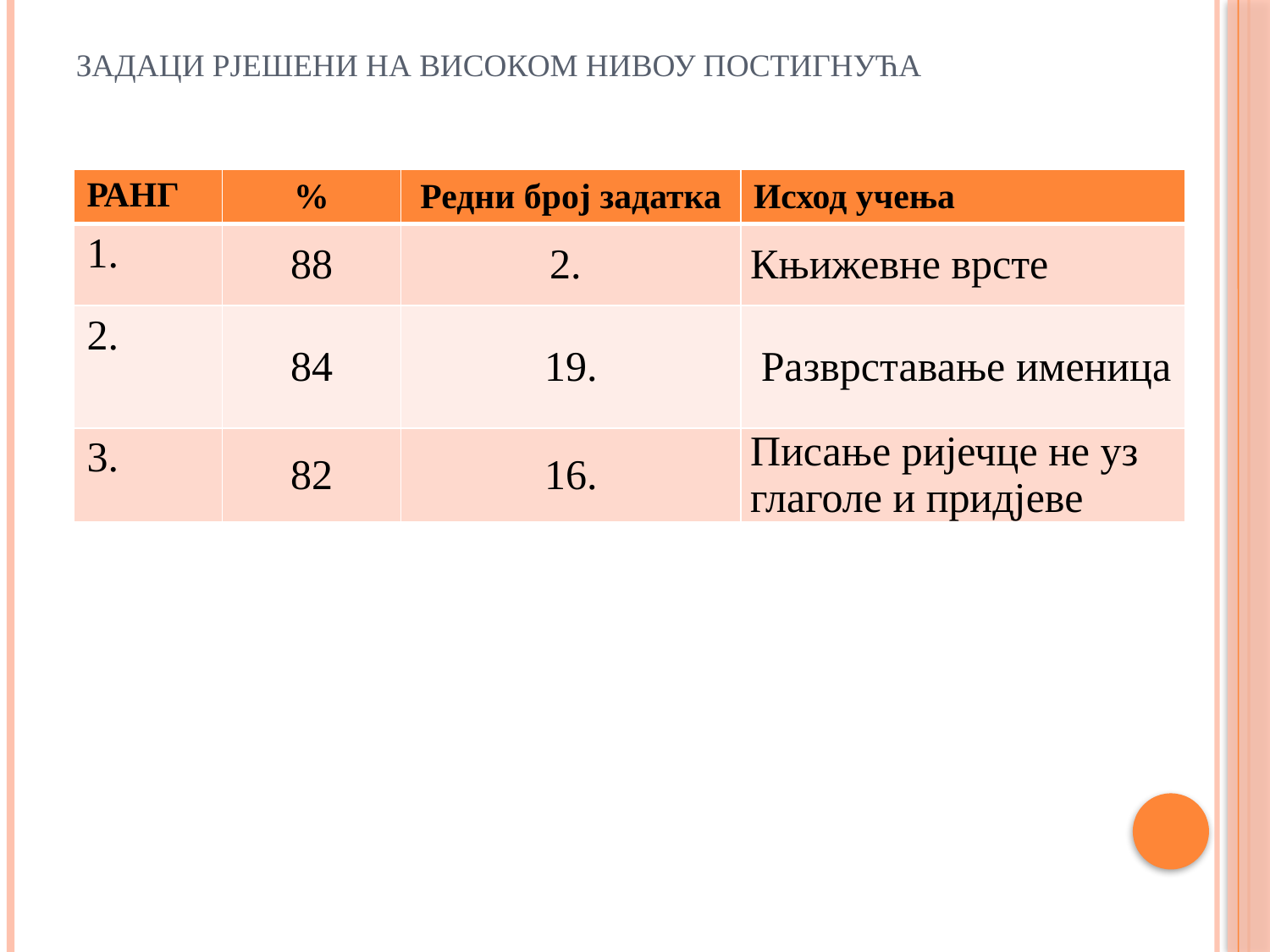

# Задаци рјешени на високом нивоу постигнућа
| РАНГ | % | Редни број задатка | Исход учења |
| --- | --- | --- | --- |
| 1. | 88 | 2. | Књижевне врсте |
| 2. | 84 | 19. | Pазврставање именица |
| 3. | 82 | 16. | Писање ријечце не уз глаголе и придјеве |